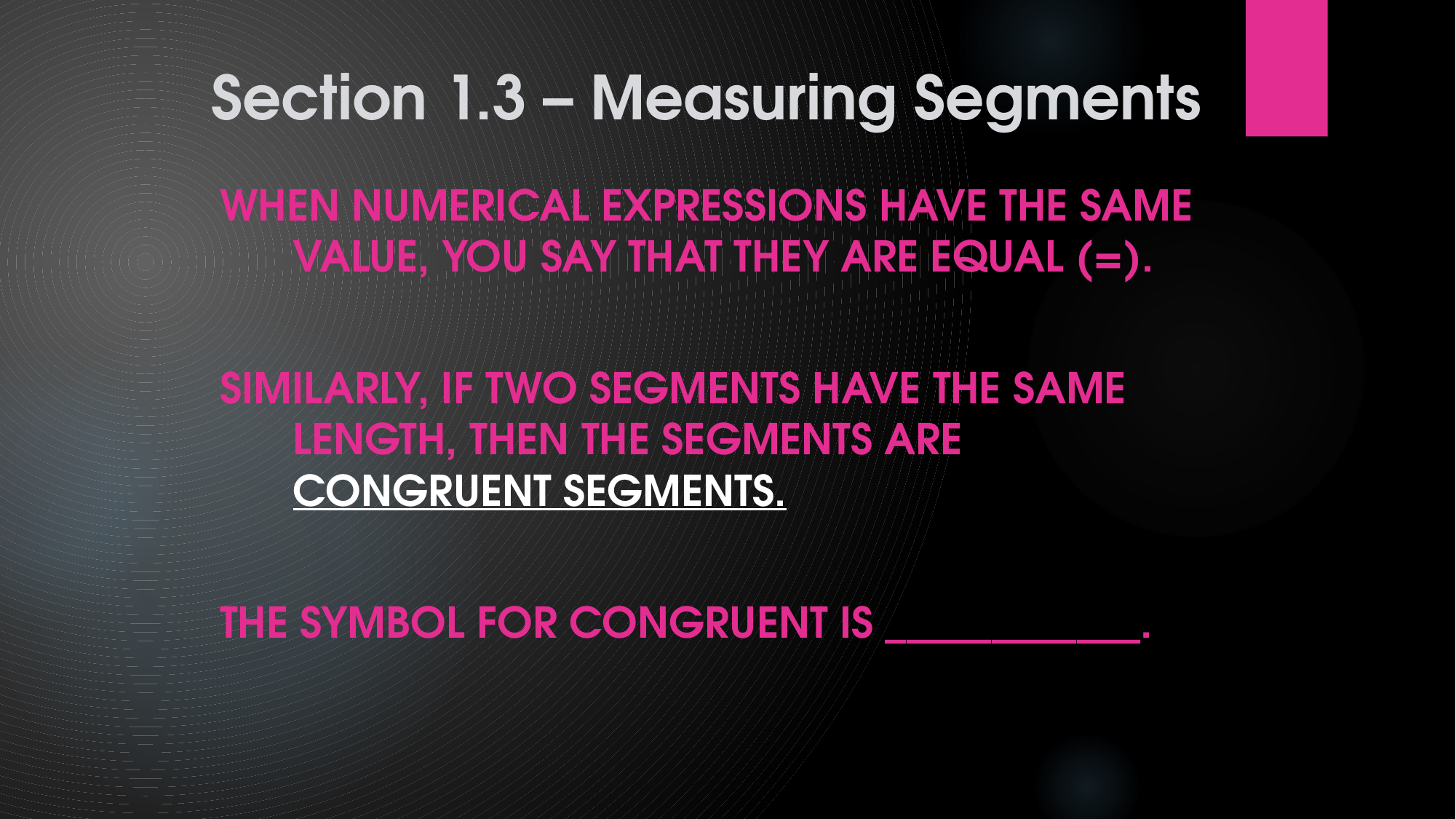

# Section 1.3 – Measuring Segments
When numerical expressions have the same value, you say that they are equal (=).

Similarly, if two segments have the same length, then the segments are congruent segments.

The symbol for congruent is ____________.